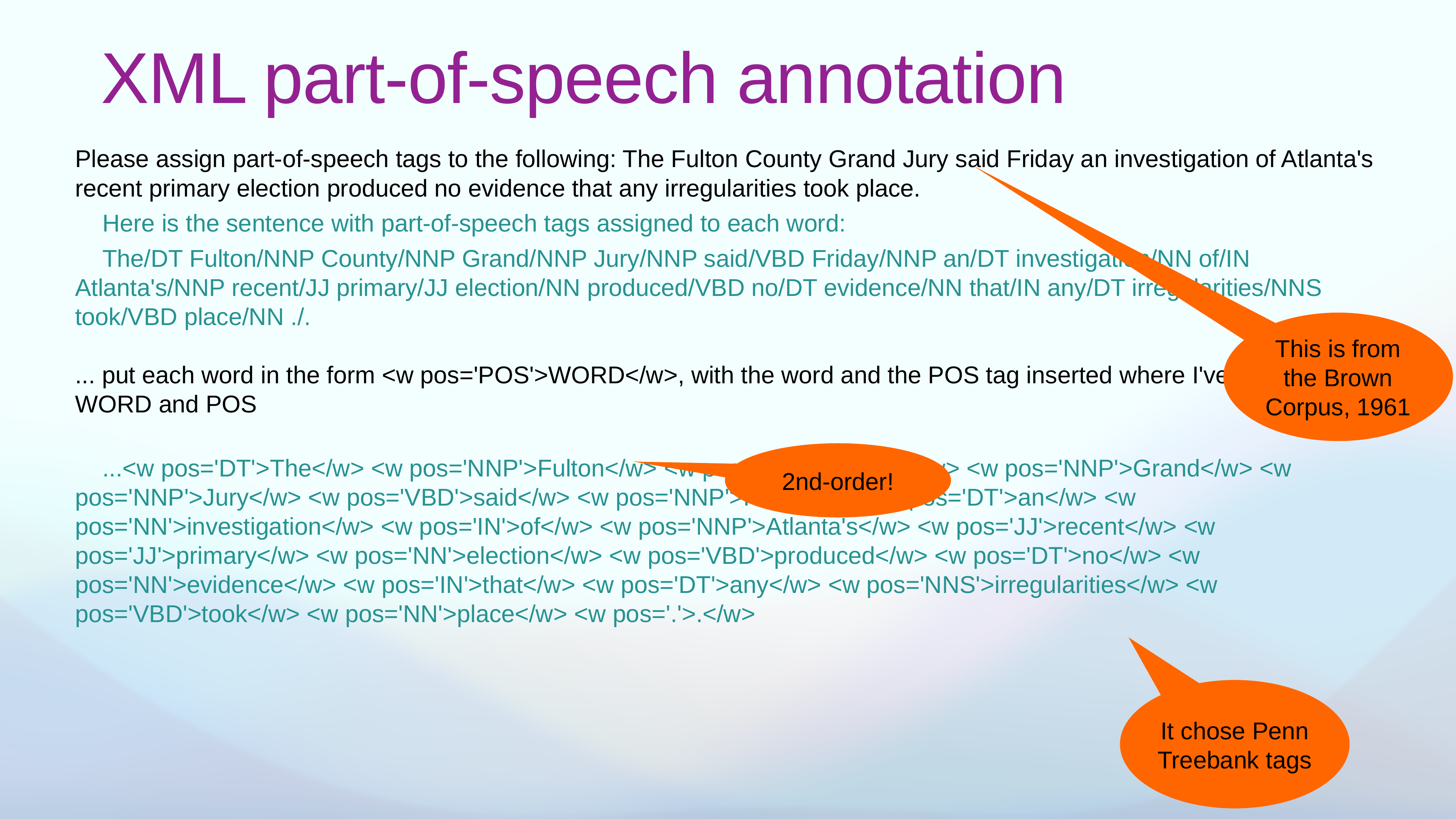

# XML part-of-speech annotation
Please assign part-of-speech tags to the following: The Fulton County Grand Jury said Friday an investigation of Atlanta's recent primary election produced no evidence that any irregularities took place.
Here is the sentence with part-of-speech tags assigned to each word:
The/DT Fulton/NNP County/NNP Grand/NNP Jury/NNP said/VBD Friday/NNP an/DT investigation/NN of/IN Atlanta's/NNP recent/JJ primary/JJ election/NN produced/VBD no/DT evidence/NN that/IN any/DT irregularities/NNS took/VBD place/NN ./.

... put each word in the form <w pos='POS'>WORD</w>, with the word and the POS tag inserted where I've shown WORD and POS

...<w pos='DT'>The</w> <w pos='NNP'>Fulton</w> <w pos='NNP'>County</w> <w pos='NNP'>Grand</w> <w pos='NNP'>Jury</w> <w pos='VBD'>said</w> <w pos='NNP'>Friday</w> <w pos='DT'>an</w> <w pos='NN'>investigation</w> <w pos='IN'>of</w> <w pos='NNP'>Atlanta's</w> <w pos='JJ'>recent</w> <w pos='JJ'>primary</w> <w pos='NN'>election</w> <w pos='VBD'>produced</w> <w pos='DT'>no</w> <w pos='NN'>evidence</w> <w pos='IN'>that</w> <w pos='DT'>any</w> <w pos='NNS'>irregularities</w> <w pos='VBD'>took</w> <w pos='NN'>place</w> <w pos='.'>.</w>
This is from the Brown Corpus, 1961
2nd-order!
It chose Penn Treebank tags
22